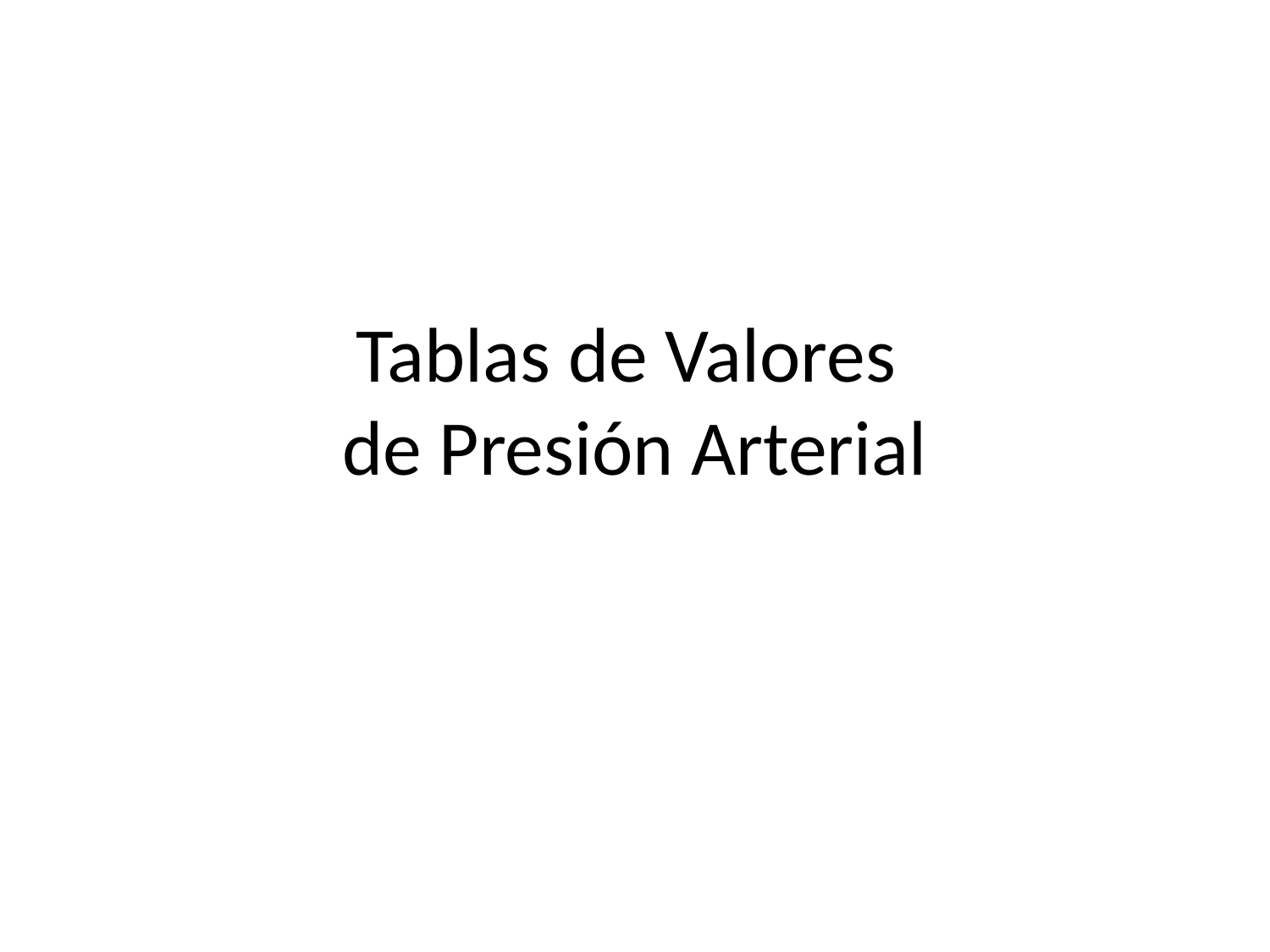

# Tablas de Valores de Presión Arterial